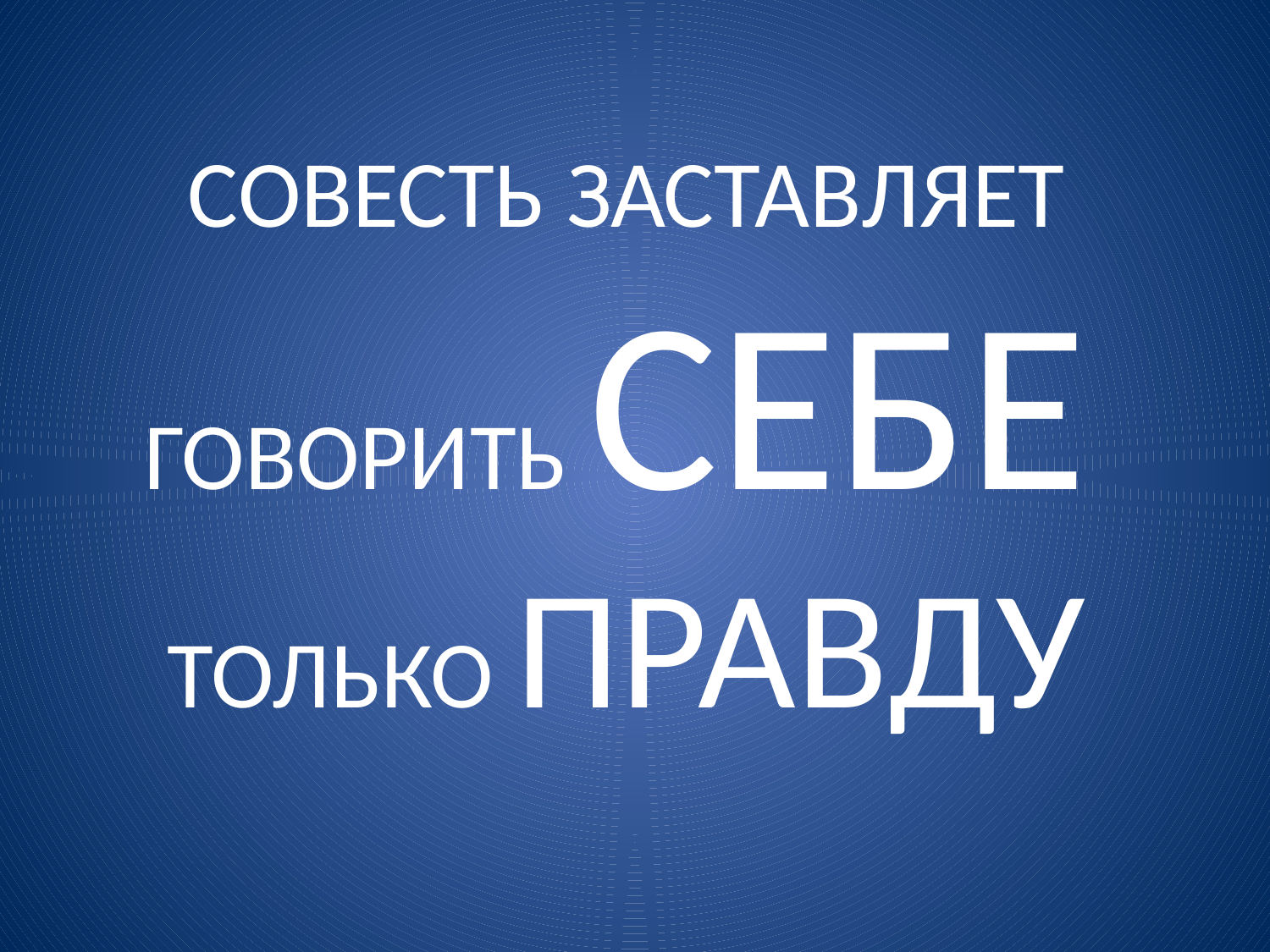

# СОВЕСТЬ ЗАСТАВЛЯЕТ ГОВОРИТЬ СЕБЕ  ТОЛЬКО ПРАВДУ